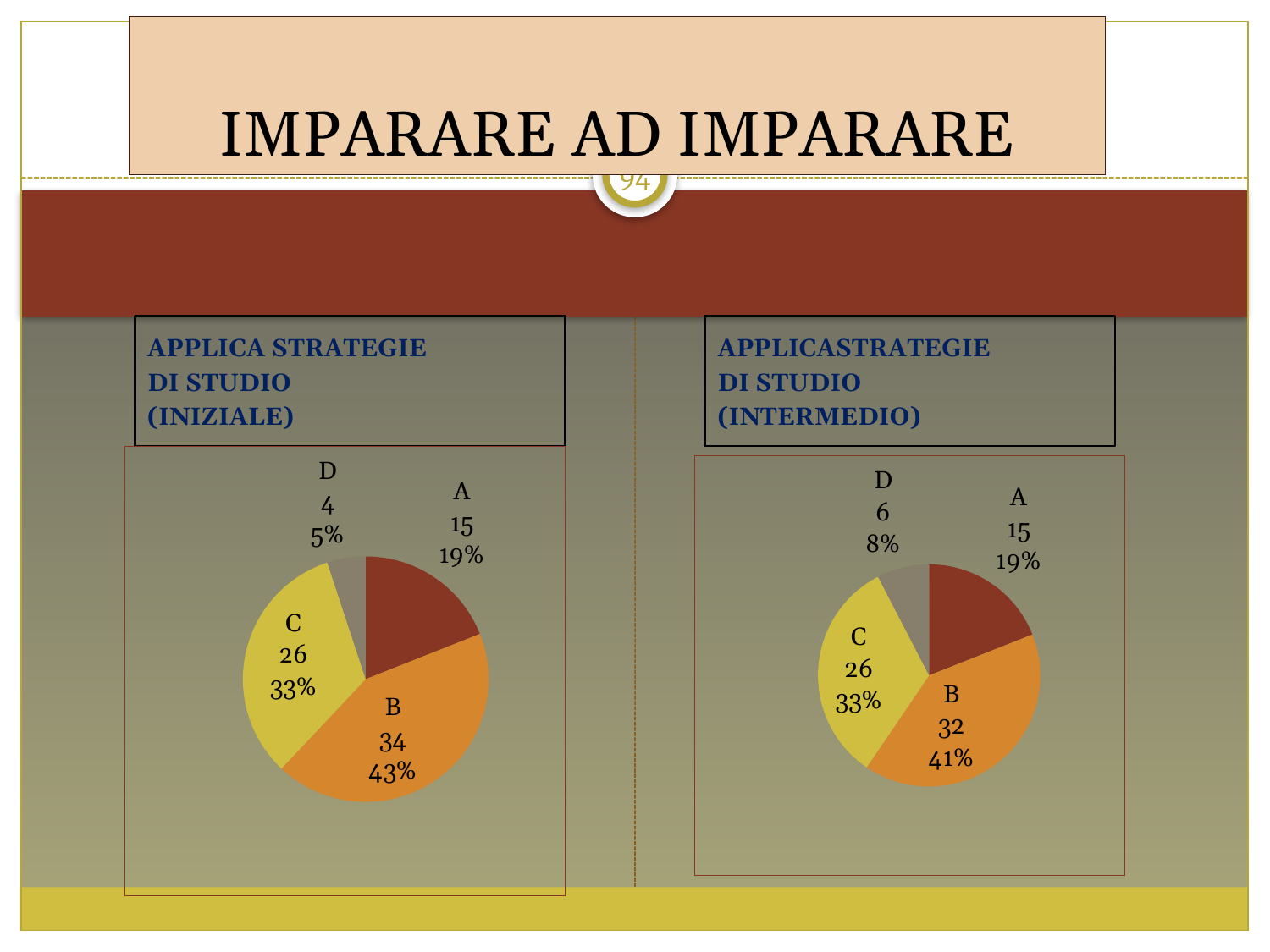

# IMPARARE AD IMPARARE
94
APPLICA STRATEGIE
DI STUDIO
(INIZIALE)
APPLICASTRATEGIE
DI STUDIO
(INTERMEDIO)

### Chart

| Category | Vendite |
|---|---|
| A | 15.0 |
| B | 34.0 |
| C | 26.0 |
| D | 4.0 |

### Chart

| Category | Vendite |
|---|---|
| A | 15.0 |
| B | 32.0 |
| C | 26.0 |
| D | 6.0 |